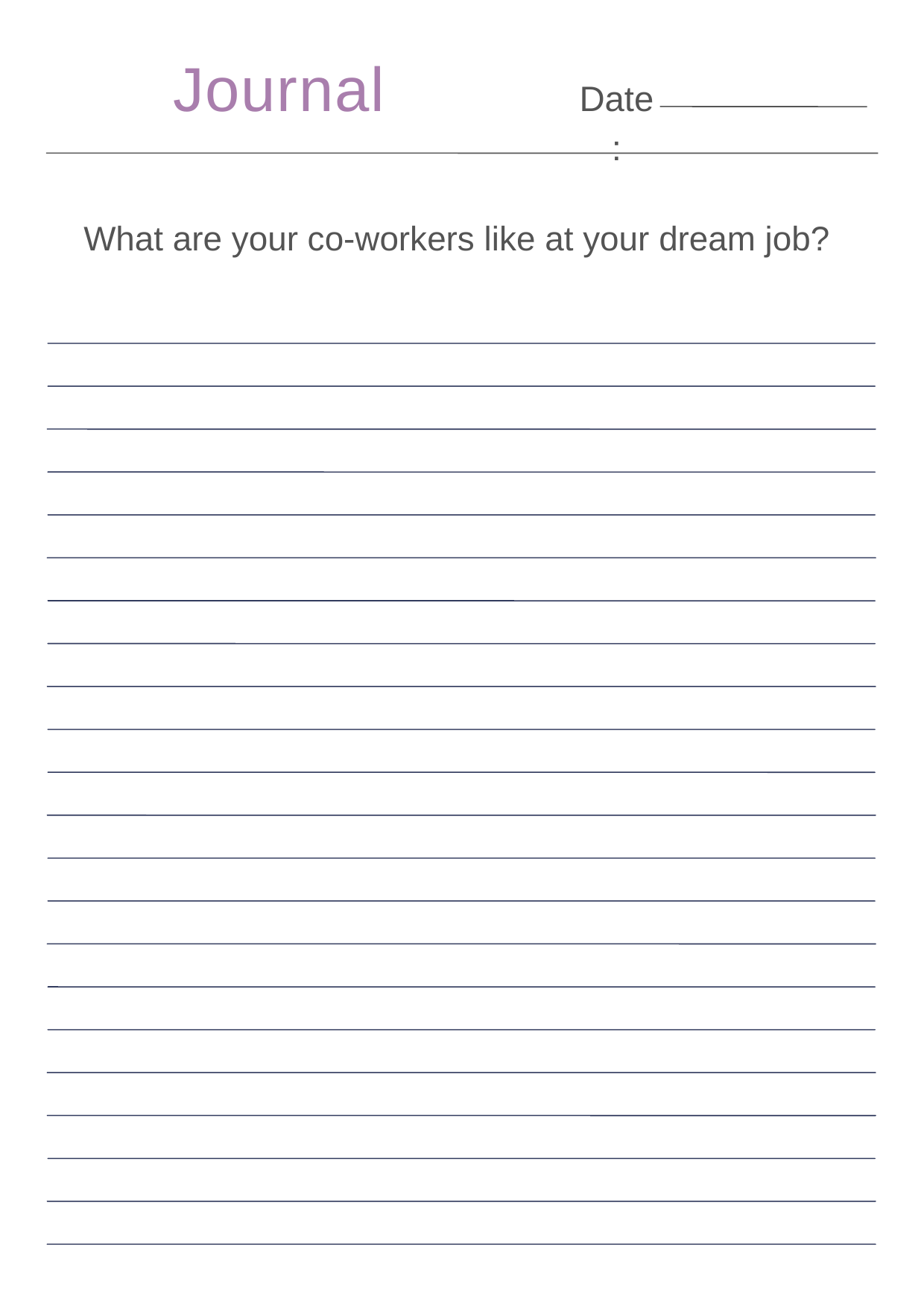

Journal
Date:

What are your co-workers like at your dream job?